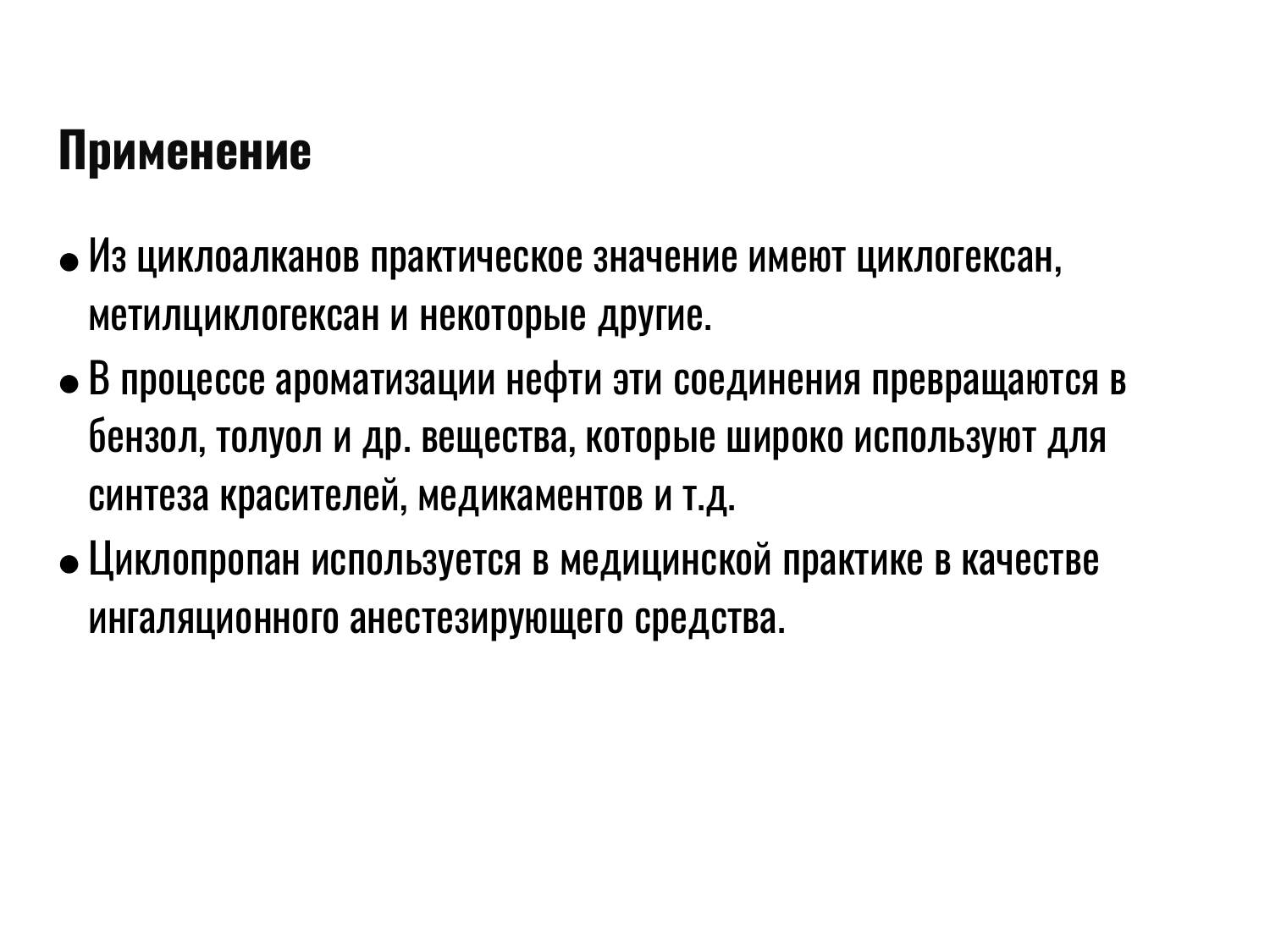

# Применение
Из циклоалканов практическое значение имеют циклогексан, метилциклогексан и некоторые другие.
В процессе ароматизации нефти эти соединения превращаются в бензол, толуол и др. вещества, которые широко используют для синтеза красителей, медикаментов и т.д.
Циклопропан используется в медицинской практике в качестве ингаляционного анестезирующего средства.